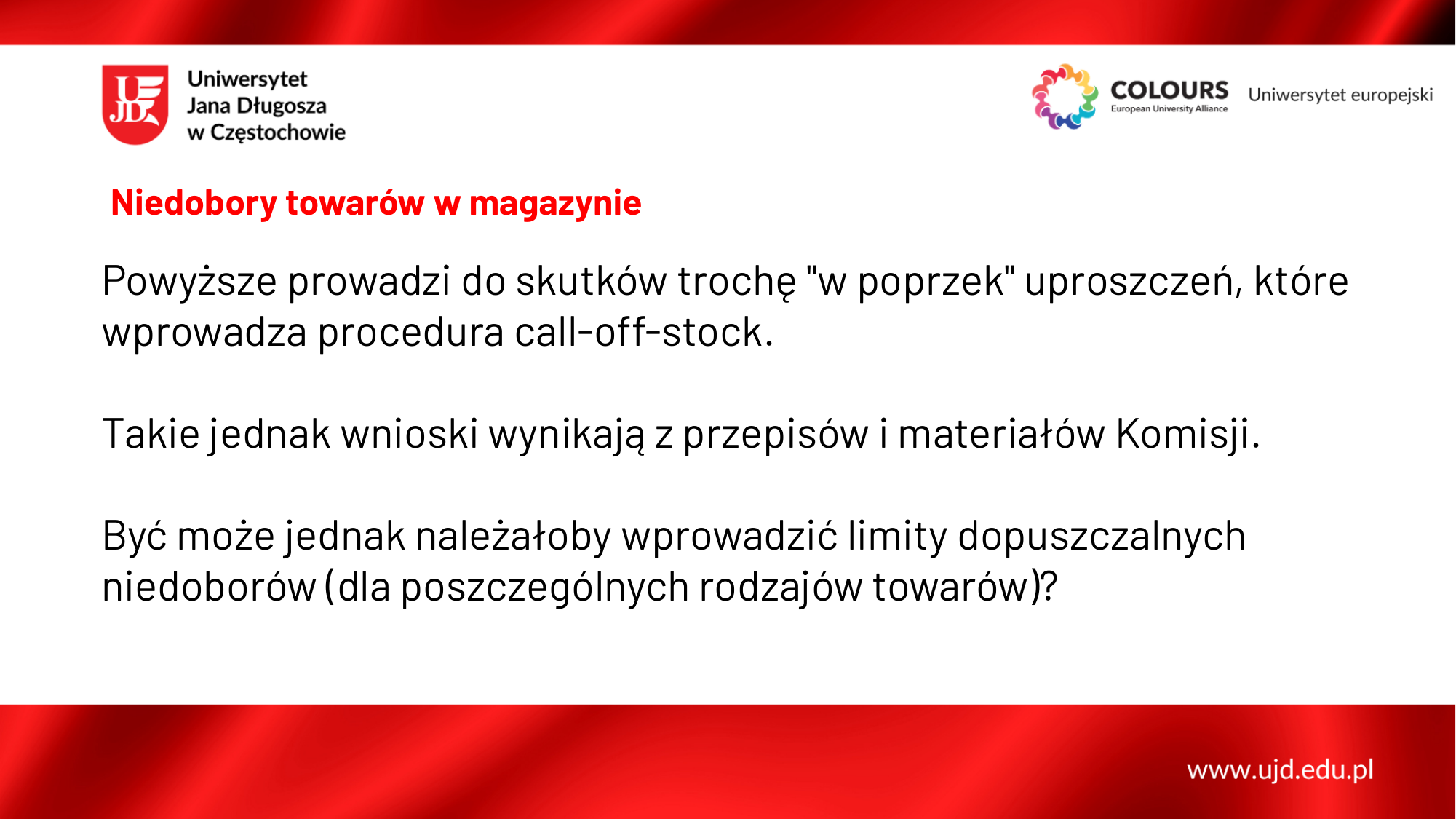

Niedobory towarów w magazynie
Powyższe prowadzi do skutków trochę "w poprzek" uproszczeń, które wprowadza procedura call-off-stock.

Takie jednak wnioski wynikają z przepisów i materiałów Komisji.

Być może jednak należałoby wprowadzić limity dopuszczalnych niedoborów (dla poszczególnych rodzajów towarów)?